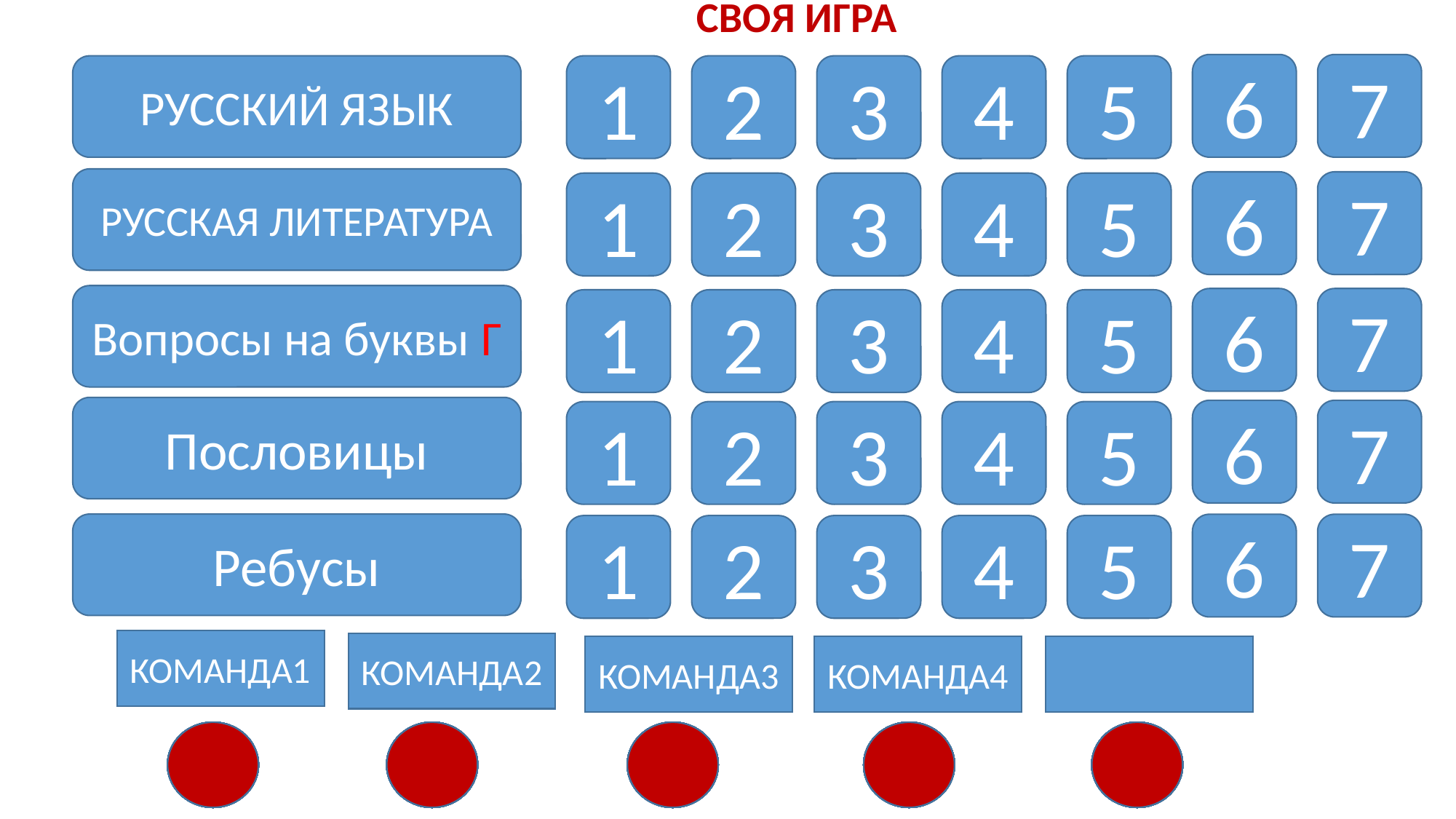

СВОЯ ИГРА
7
6
РУССКИЙ ЯЗЫК
1
2
3
4
5
РУССКАЯ ЛИТЕРАТУРА
7
6
1
2
3
4
5
Вопросы на буквы Г
7
6
1
2
3
4
5
Пословицы
7
6
1
2
3
4
5
Ребусы
7
6
1
2
3
4
5
КОМАНДА1
КОМАНДА2
КОМАНДА3
КОМАНДА4

1
2
3
4
5
6
7
8
9
10
11
12
13
14
15
16
17
18
19
20
21
22
23
24

1
2
3
4
5
6
7
8
9
10
11
12
13
14
15
16
17
18
19
20
21
22
23
24

1
2
3
4
5
6
7
8
9
10
11
12
13
14
15
16
17
18
19
20
21
22
23
24

1
2
3
4
5
6
7
8
9
10
11
12
13
14
15
16
17
18
19
20
21
22
23
24

1
2
3
4
5
6
7
8
9
10
11
12
13
14
15
16
17
18
19
20
21
22
23
24